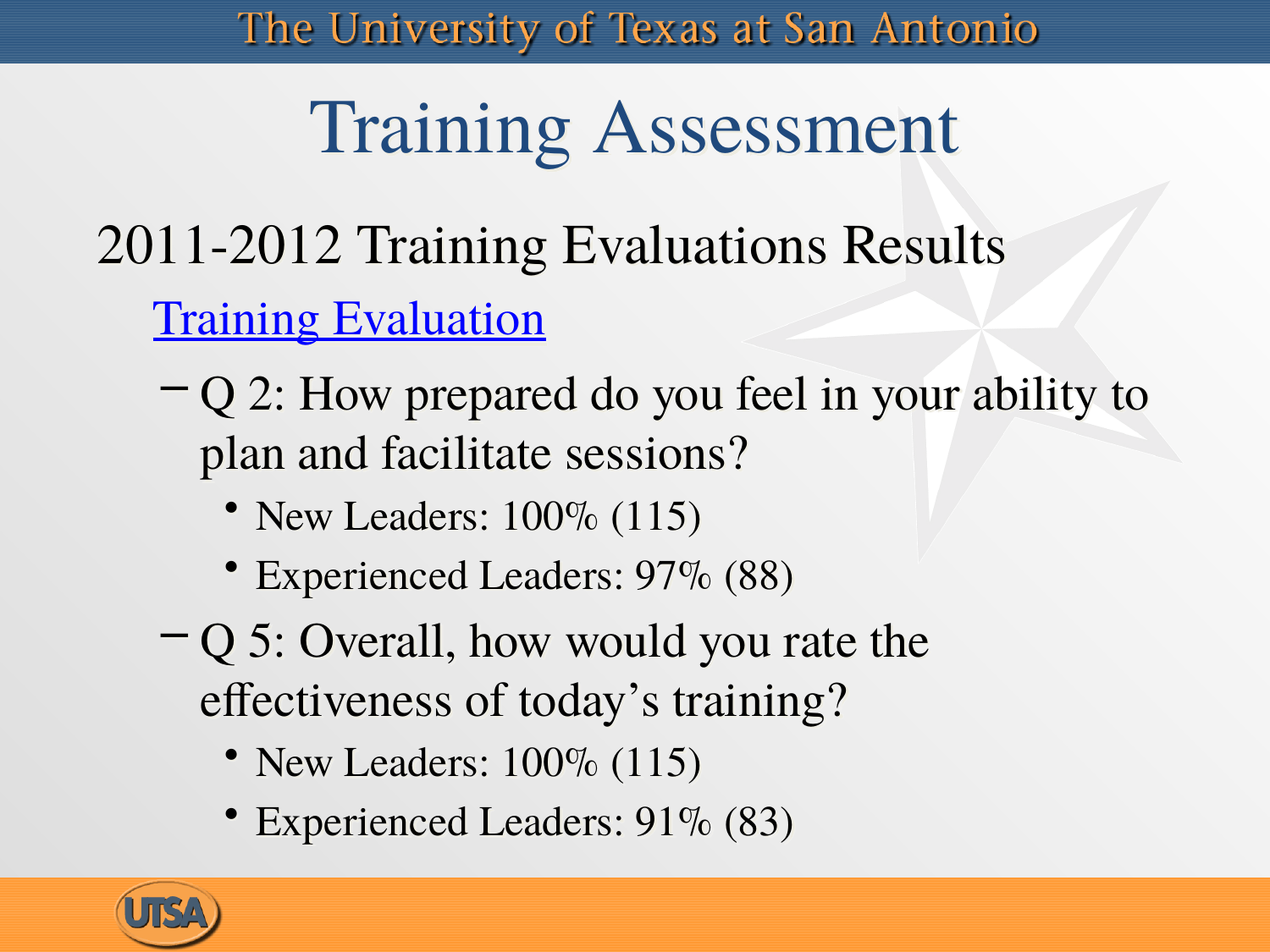

# Training Assessment
2011-2012 Training Evaluations Results
Training Evaluation
Q 2: How prepared do you feel in your ability to plan and facilitate sessions?
New Leaders: 100% (115)
Experienced Leaders: 97% (88)
Q 5: Overall, how would you rate the effectiveness of today’s training?
New Leaders: 100% (115)
Experienced Leaders: 91% (83)